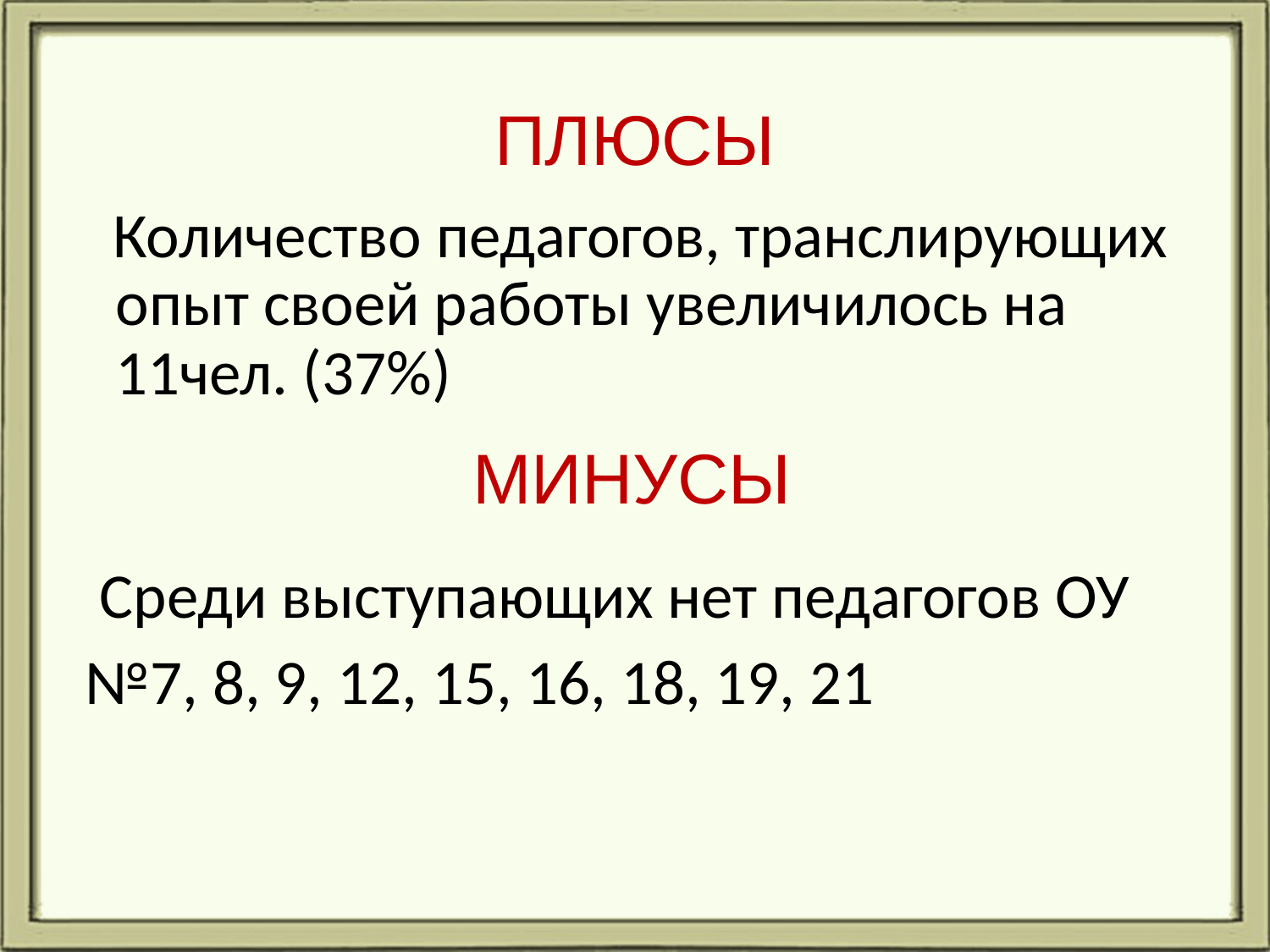

# ПЛЮСЫ
  Количество педагогов, транслирующих опыт своей работы увеличилось на 11чел. (37%)
МИНУСЫ
 Среди выступающих нет педагогов ОУ
№7, 8, 9, 12, 15, 16, 18, 19, 21